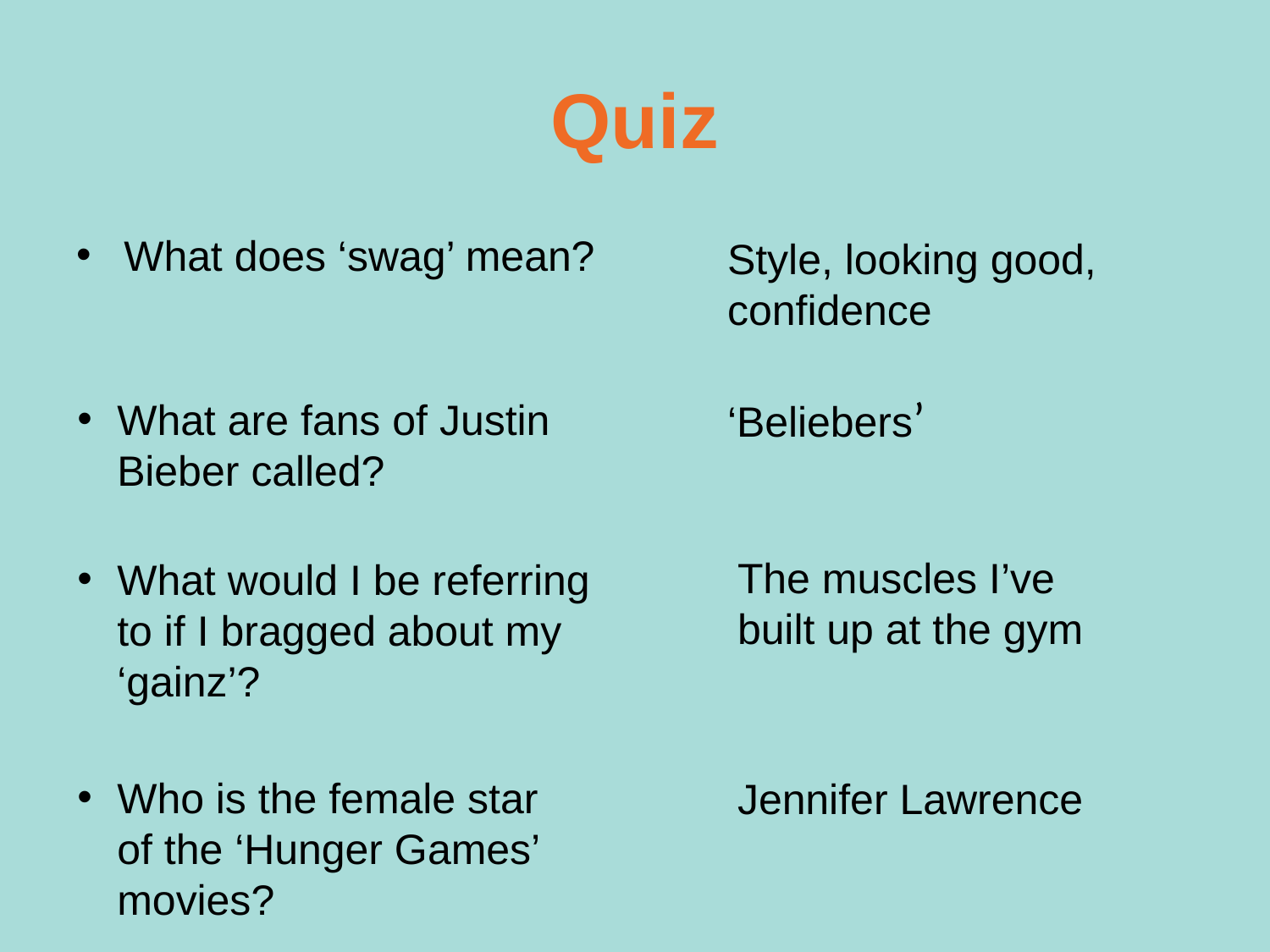

# Quiz
What does ‘swag’ mean?

Style, looking good, confidence

‘Beliebers’

What are fans of Justin Bieber called?

The muscles I’ve built up at the gym

What would I be referring to if I bragged about my ‘gainz’?

Who is the female star of the ‘Hunger Games’ movies?
Jennifer Lawrence